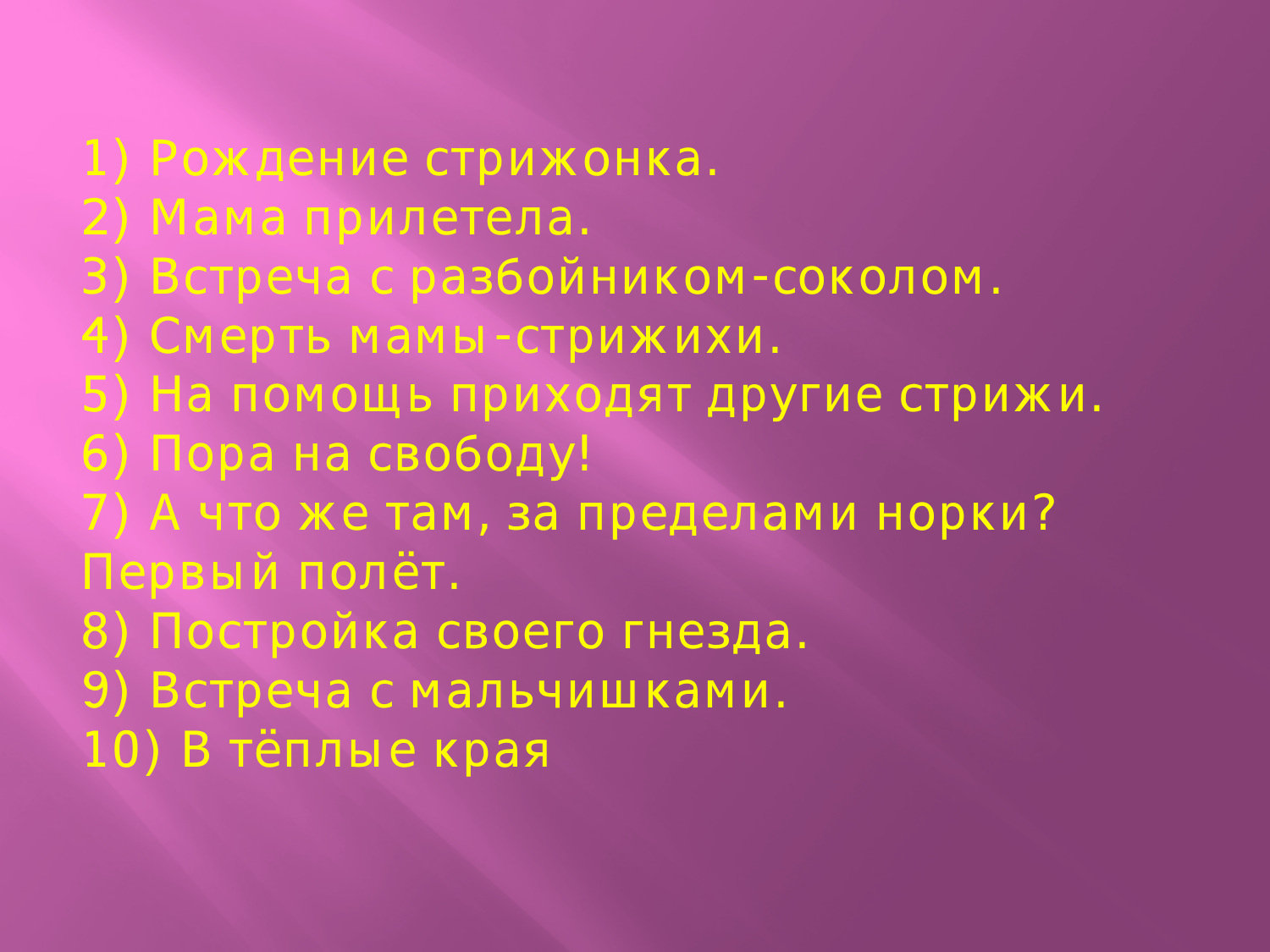

# 1) Рождение стрижонка. 2) Мама прилетела. 3) Встреча с разбойником-соколом. 4) Смерть мамы-стрижихи. 5) На помощь приходят другие стрижи. 6) Пора на свободу! 7) А что же там, за пределами норки? Первый полёт. 8) Постройка своего гнезда. 9) Встреча с мальчишками. 10) В тёплые края